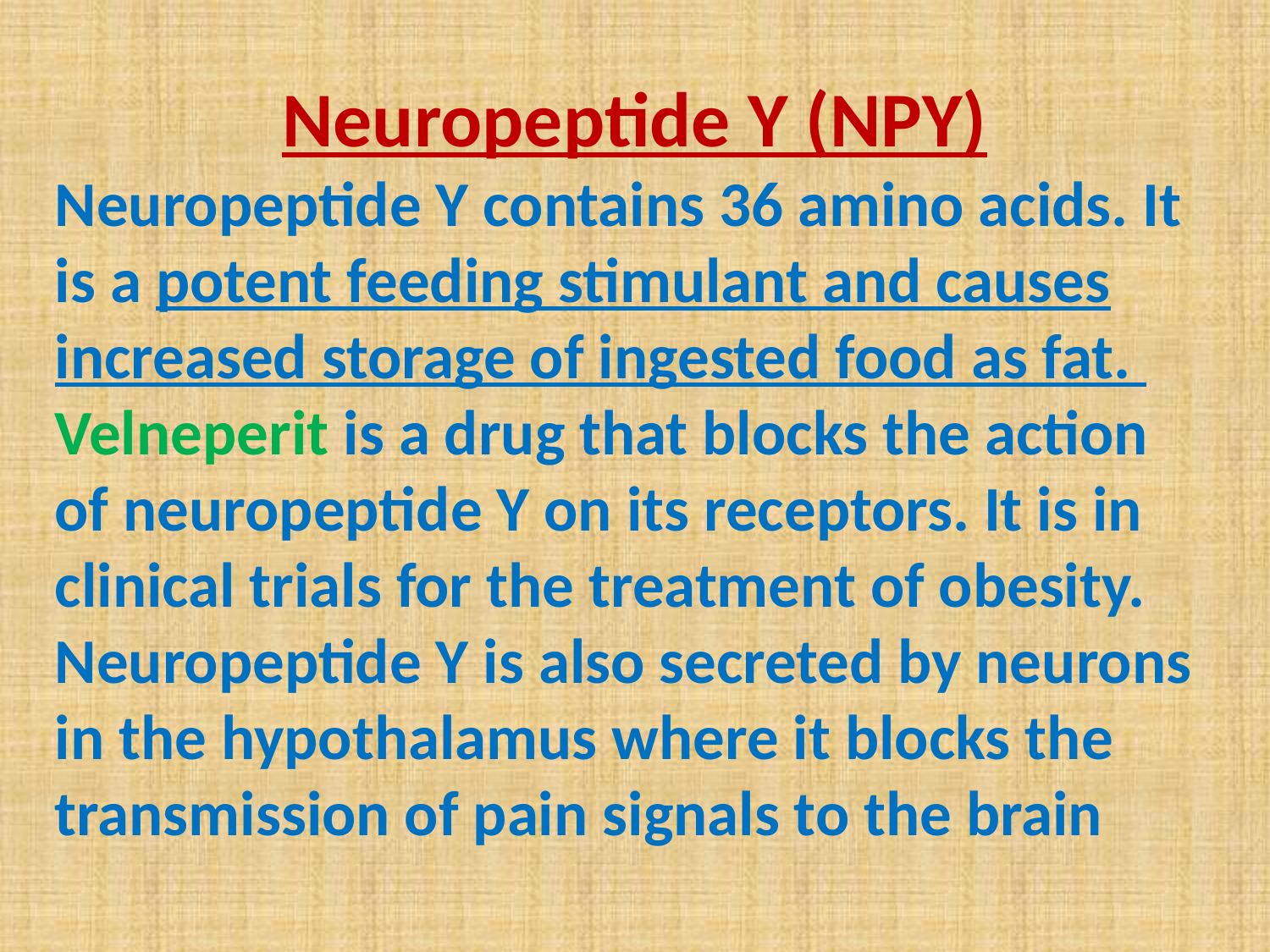

Neuropeptide Y (NPY)
Neuropeptide Y contains 36 amino acids. It is a potent feeding stimulant and causes increased storage of ingested food as fat.
Velneperit is a drug that blocks the action of neuropeptide Y on its receptors. It is in clinical trials for the treatment of obesity.
Neuropeptide Y is also secreted by neurons in the hypothalamus where it blocks the transmission of pain signals to the brain